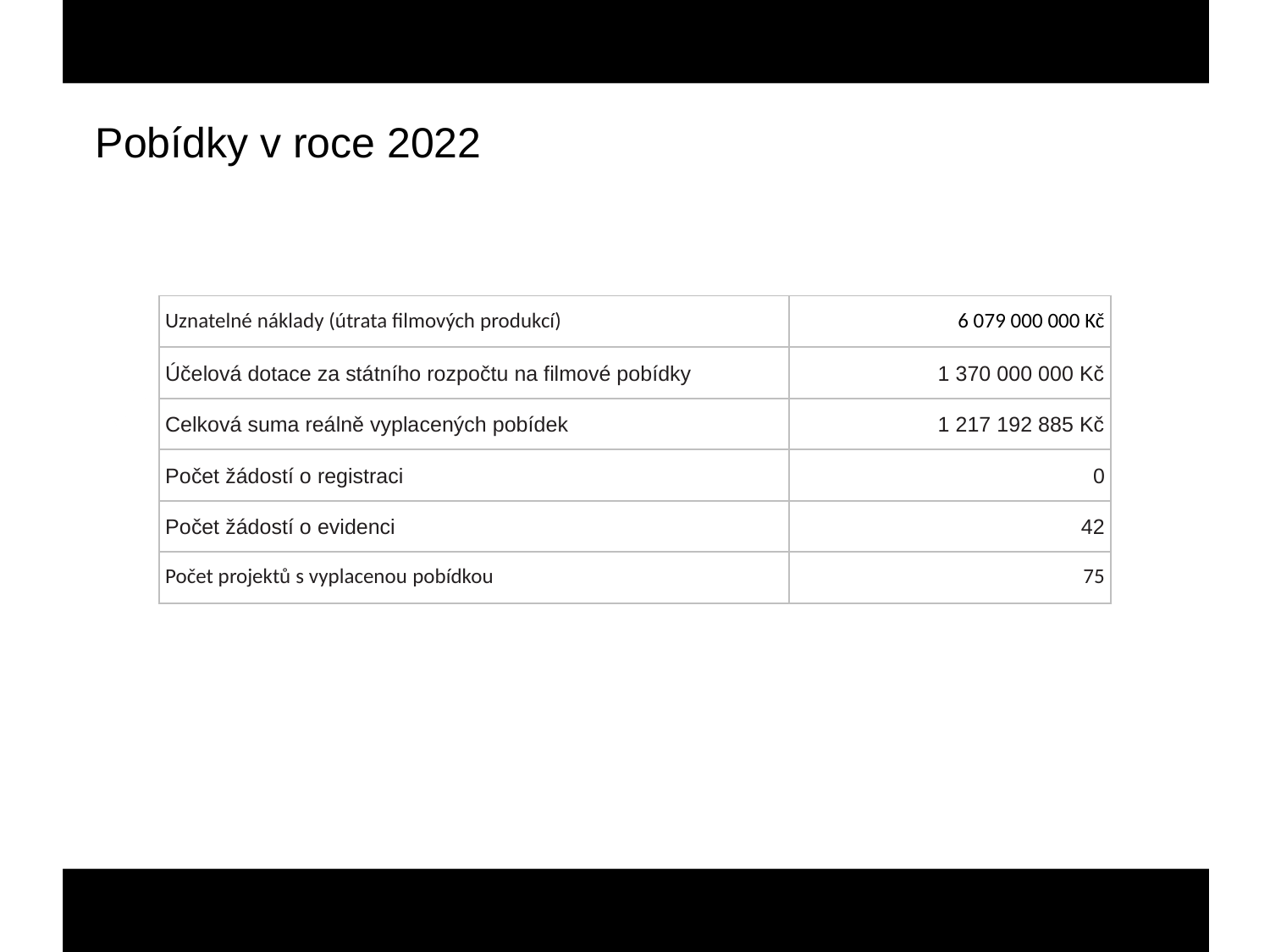

Pobídky v roce 2022
| Uznatelné náklady (útrata filmových produkcí) | 6 079 000 000 Kč |
| --- | --- |
| Účelová dotace za státního rozpočtu na filmové pobídky | 1 370 000 000 Kč |
| Celková suma reálně vyplacených pobídek | 1 217 192 885 Kč |
| Počet žádostí o registraci | 0 |
| Počet žádostí o evidenci | 42 |
| Počet projektů s vyplacenou pobídkou | 75 |
20